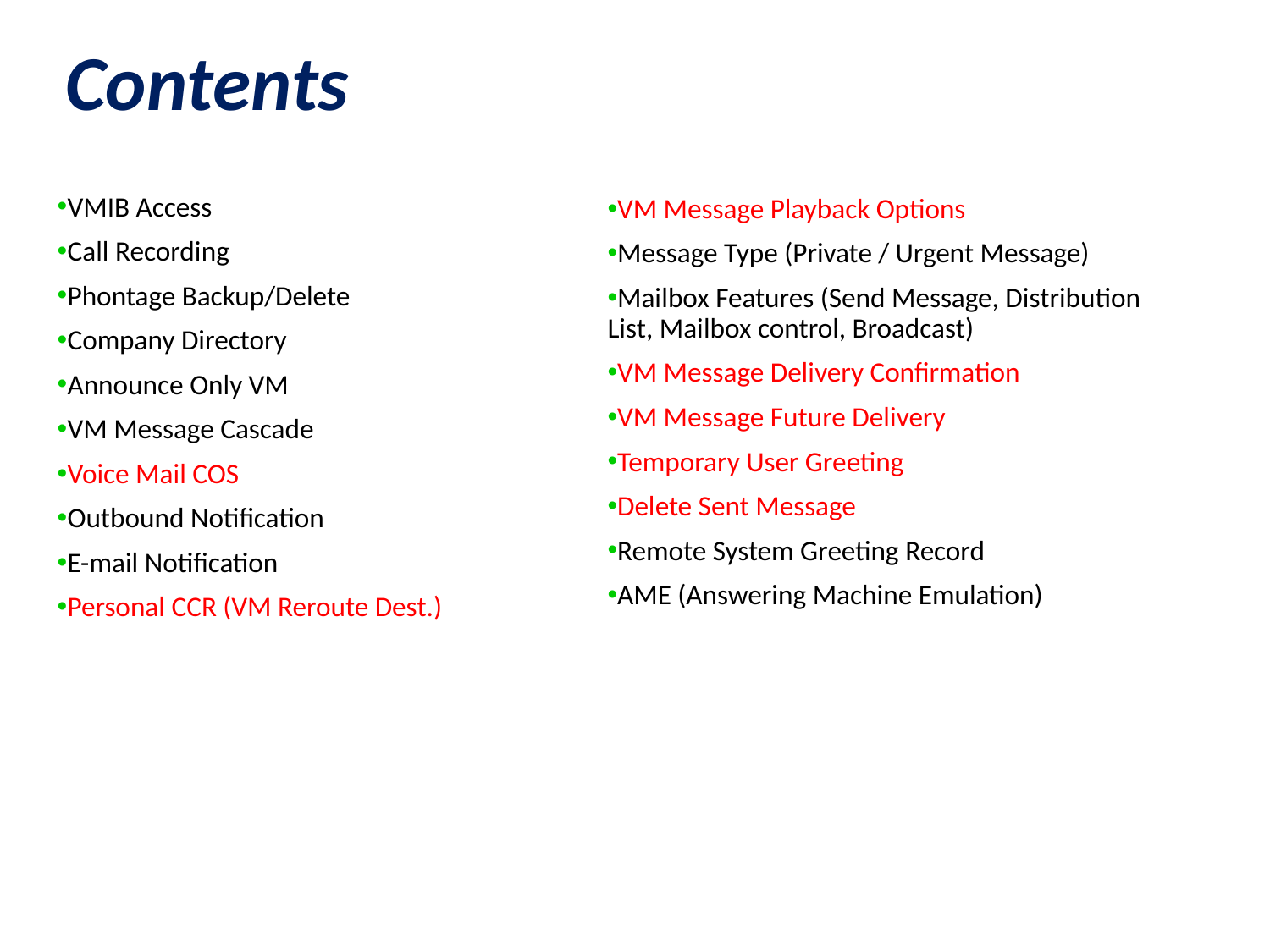

Contents
VMIB Access
Call Recording
Phontage Backup/Delete
Company Directory
Announce Only VM
VM Message Cascade
Voice Mail COS
Outbound Notification
E-mail Notification
Personal CCR (VM Reroute Dest.)
VM Message Playback Options
Message Type (Private / Urgent Message)
Mailbox Features (Send Message, Distribution List, Mailbox control, Broadcast)
VM Message Delivery Confirmation
VM Message Future Delivery
Temporary User Greeting
Delete Sent Message
Remote System Greeting Record
AME (Answering Machine Emulation)